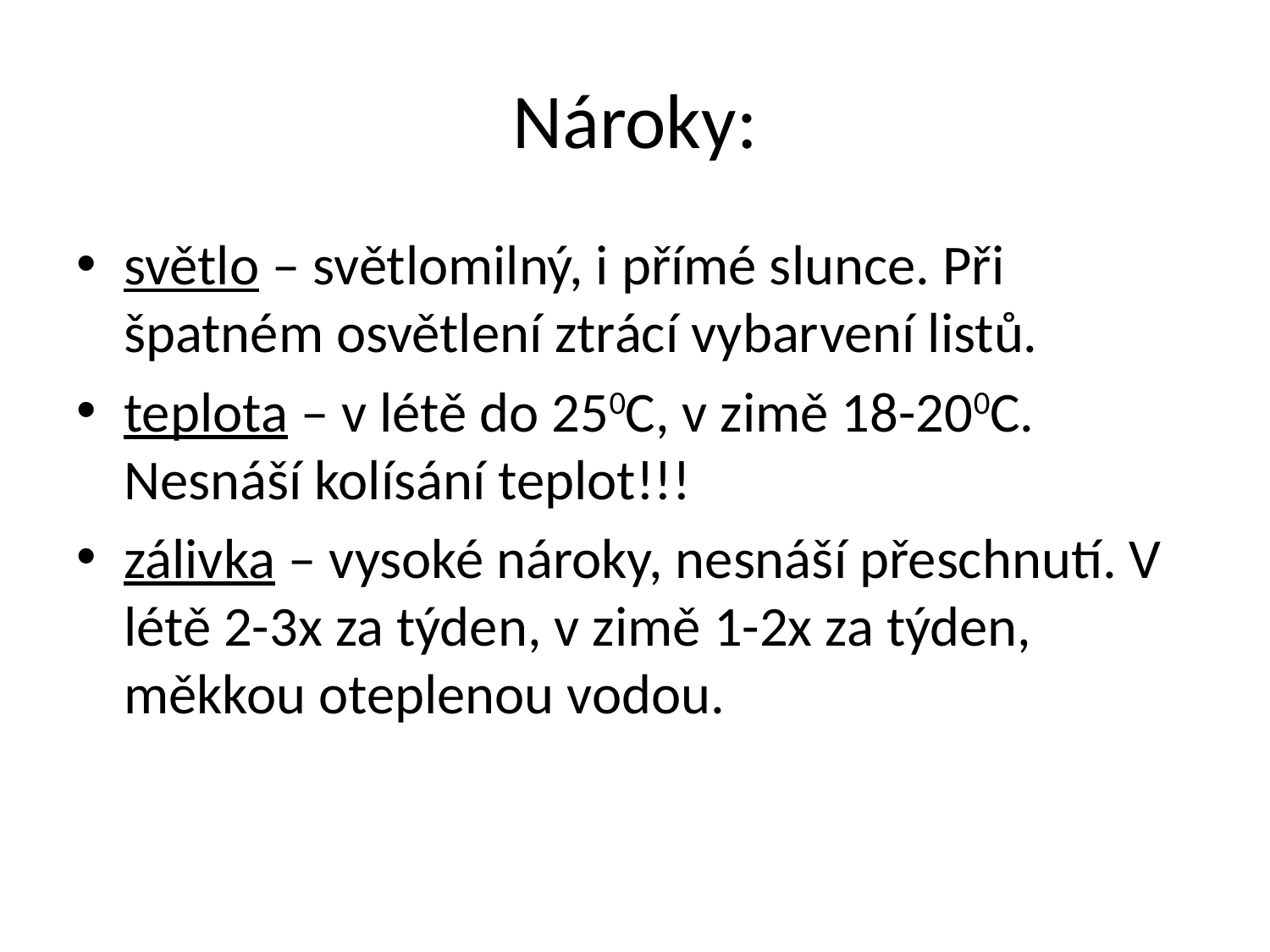

# Nároky:
světlo – světlomilný, i přímé slunce. Při špatném osvětlení ztrácí vybarvení listů.
teplota – v létě do 250C, v zimě 18-200C. Nesnáší kolísání teplot!!!
zálivka – vysoké nároky, nesnáší přeschnutí. V létě 2-3x za týden, v zimě 1-2x za týden, měkkou oteplenou vodou.